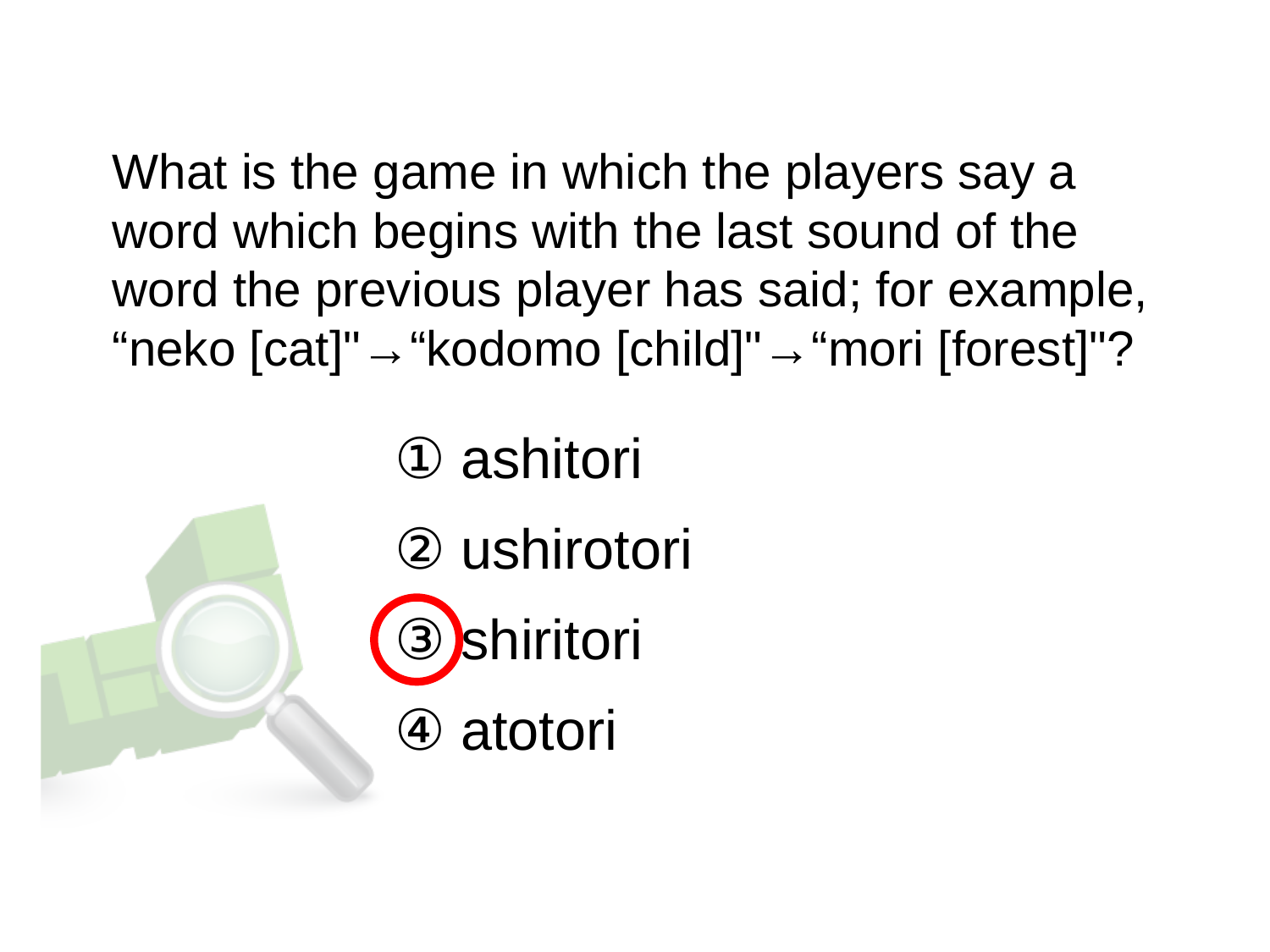

# What is the game in which the players say a word which begins with the last sound of the word the previous player has said; for example, “neko [cat]"→“kodomo [child]"→“mori [forest]"?
① ashitori
② ushirotori
③ shiritori
④ atotori